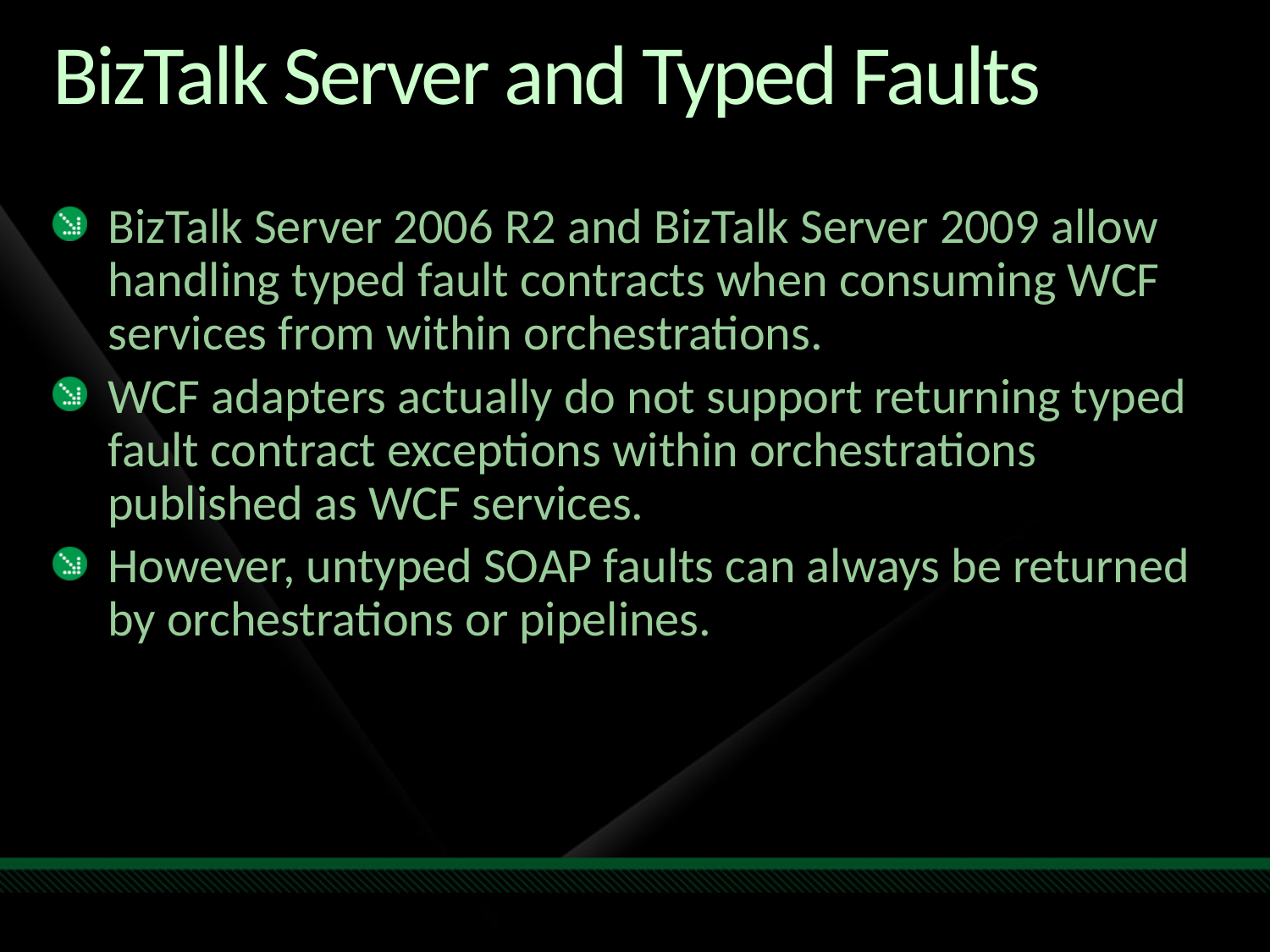

# BizTalk Server and Typed Faults
BizTalk Server 2006 R2 and BizTalk Server 2009 allow handling typed fault contracts when consuming WCF services from within orchestrations.
WCF adapters actually do not support returning typed fault contract exceptions within orchestrations published as WCF services.
However, untyped SOAP faults can always be returned by orchestrations or pipelines.